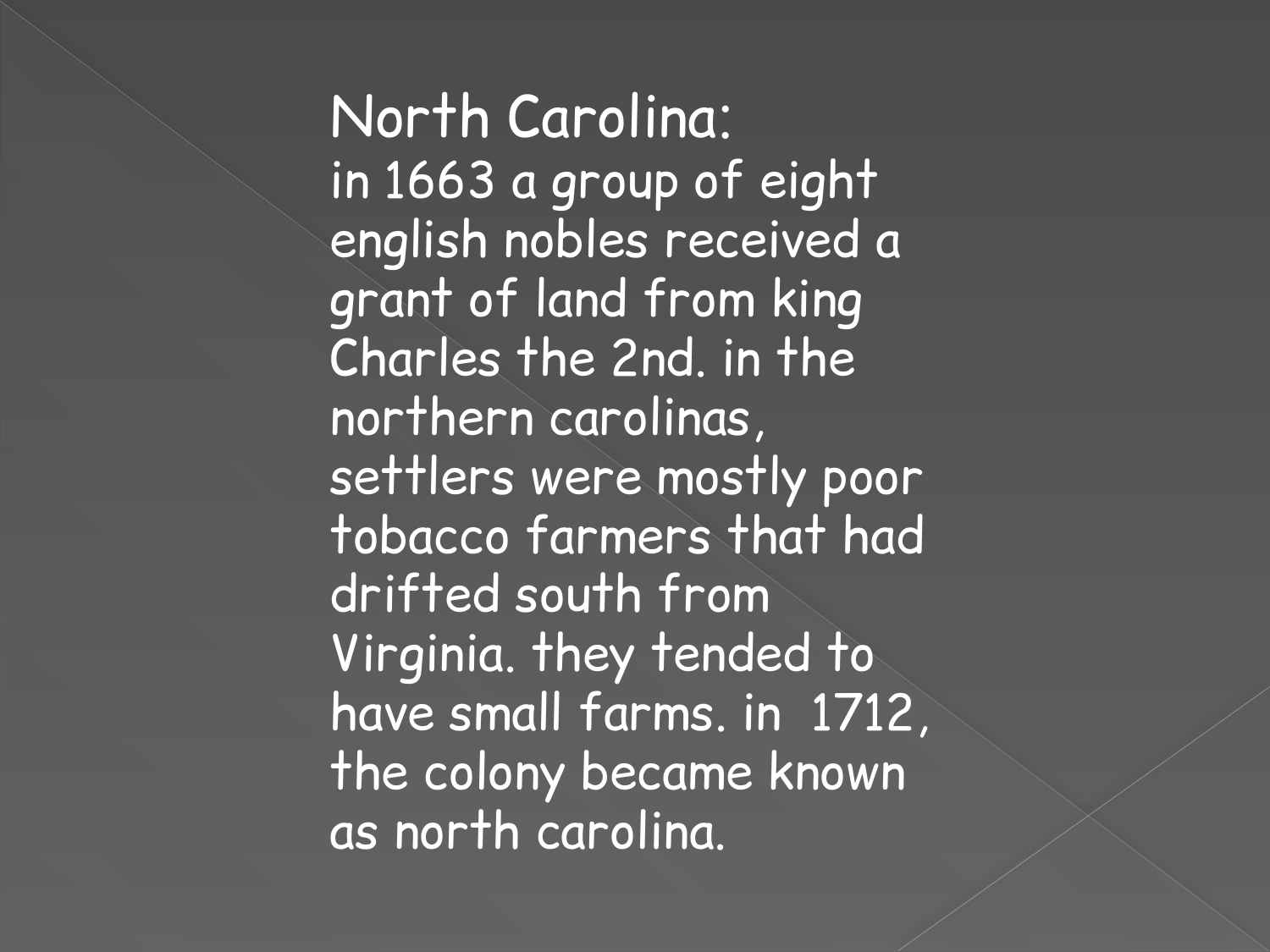

North Carolina:
in 1663 a group of eight english nobles received a grant of land from king Charles the 2nd. in the northern carolinas, settlers were mostly poor tobacco farmers that had drifted south from Virginia. they tended to have small farms. in  1712, the colony became known as north carolina.